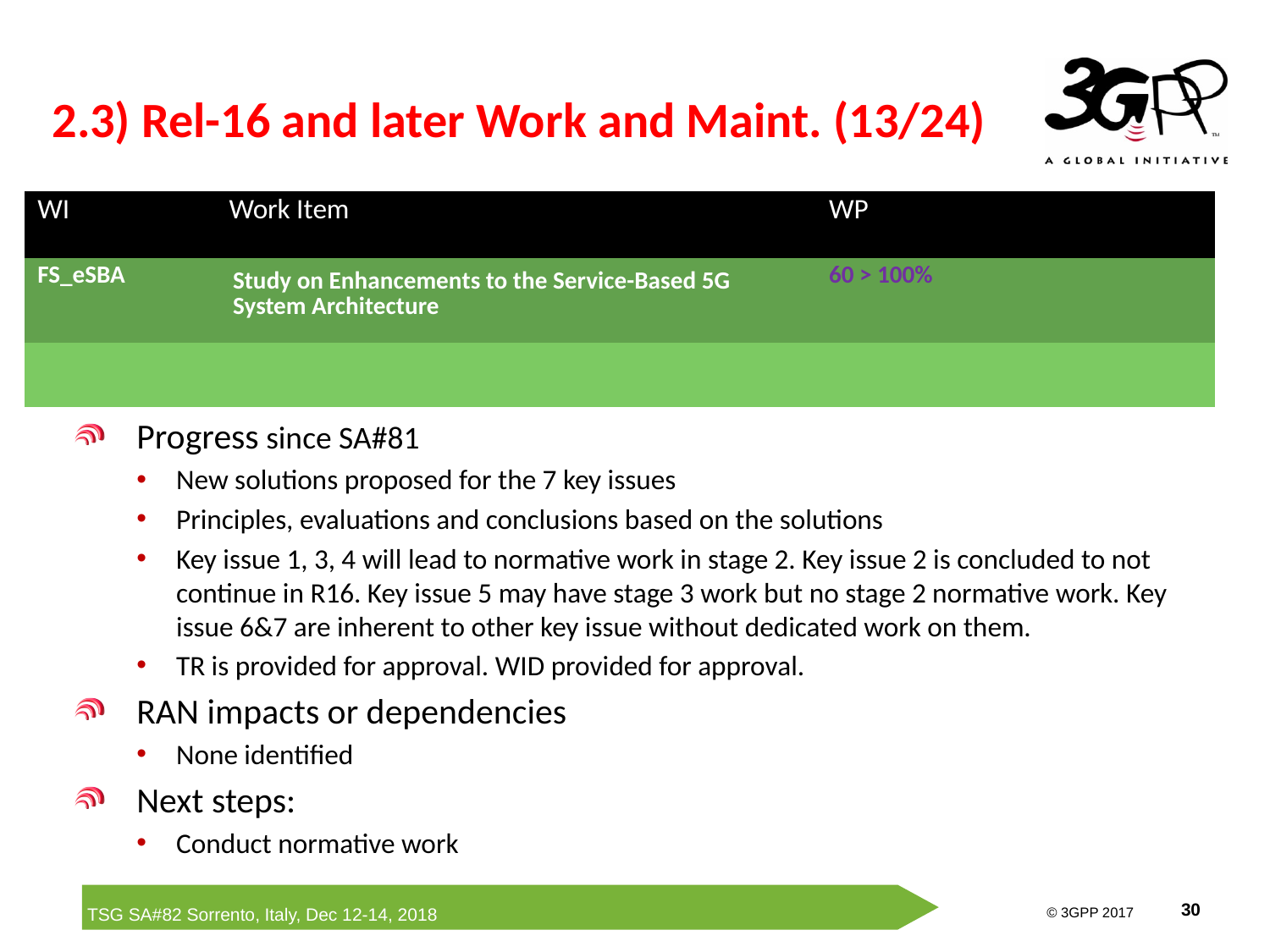

# 2.3) Rel-16 and later Work and Maint. (13/24)
| WI | Work Item | WP |  |  |
| --- | --- | --- | --- | --- |
| FS\_eSBA | Study on Enhancements to the Service-Based 5G System Architecture | 60 > 100% |  |  |
|  |  |  |  |  |
Progress since SA#81
New solutions proposed for the 7 key issues
Principles, evaluations and conclusions based on the solutions
Key issue 1, 3, 4 will lead to normative work in stage 2. Key issue 2 is concluded to not continue in R16. Key issue 5 may have stage 3 work but no stage 2 normative work. Key issue 6&7 are inherent to other key issue without dedicated work on them.
TR is provided for approval. WID provided for approval.
RAN impacts or dependencies
None identified
Next steps:
Conduct normative work